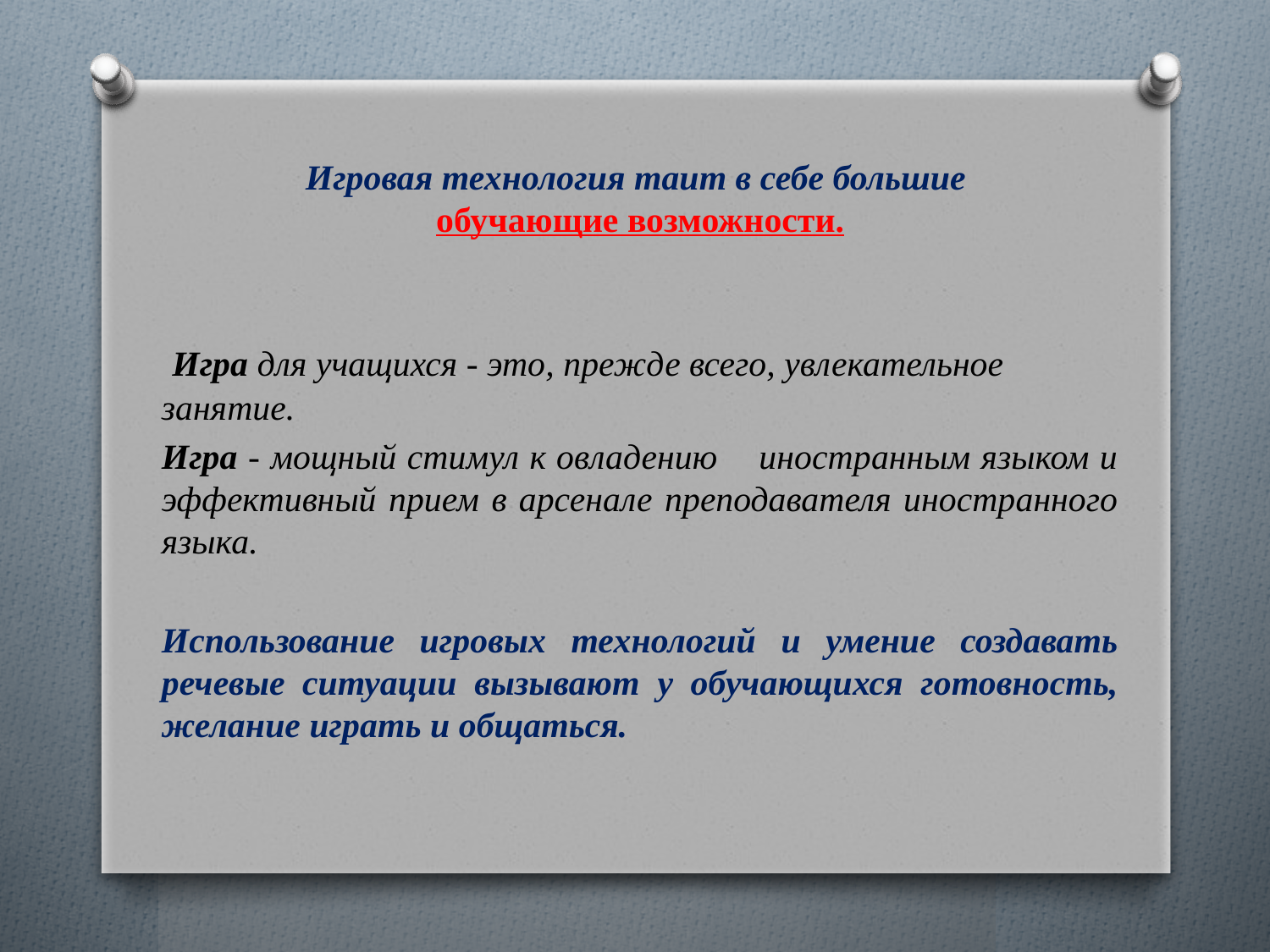

# Игровая технология таит в себе большие  обучающие возможности.
 Игра для учащихся - это, прежде всего, увлекательное занятие.
Игра - мощный стимул к овладению    иностранным языком и эффективный прием в арсенале преподавателя иностранного языка.

Использование игровых технологий и умение создавать речевые ситуации вызывают у обучающихся готовность, желание играть и общаться.